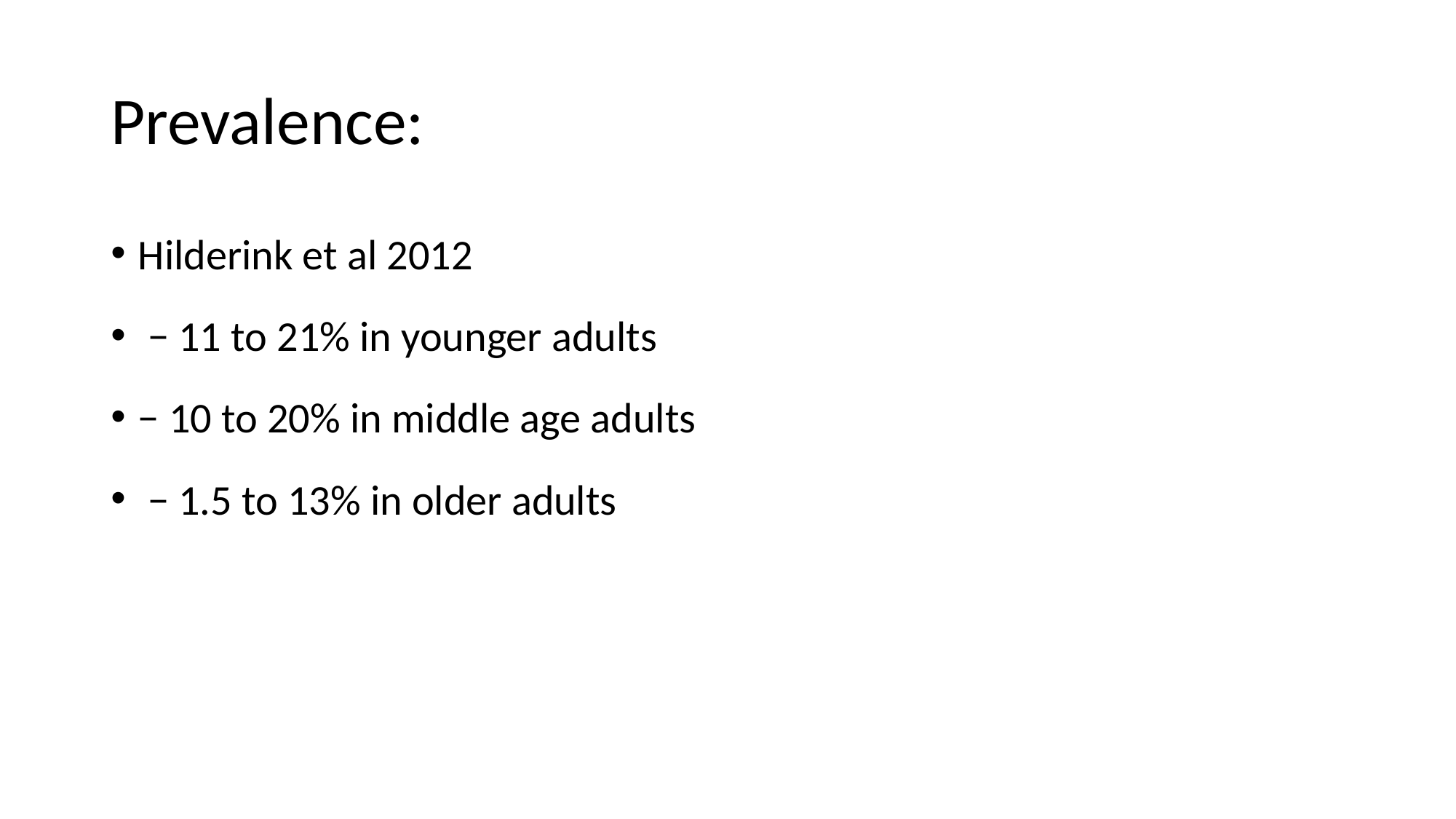

# Prevalence:
Hilderink et al 2012
 − 11 to 21% in younger adults
− 10 to 20% in middle age adults
 − 1.5 to 13% in older adults